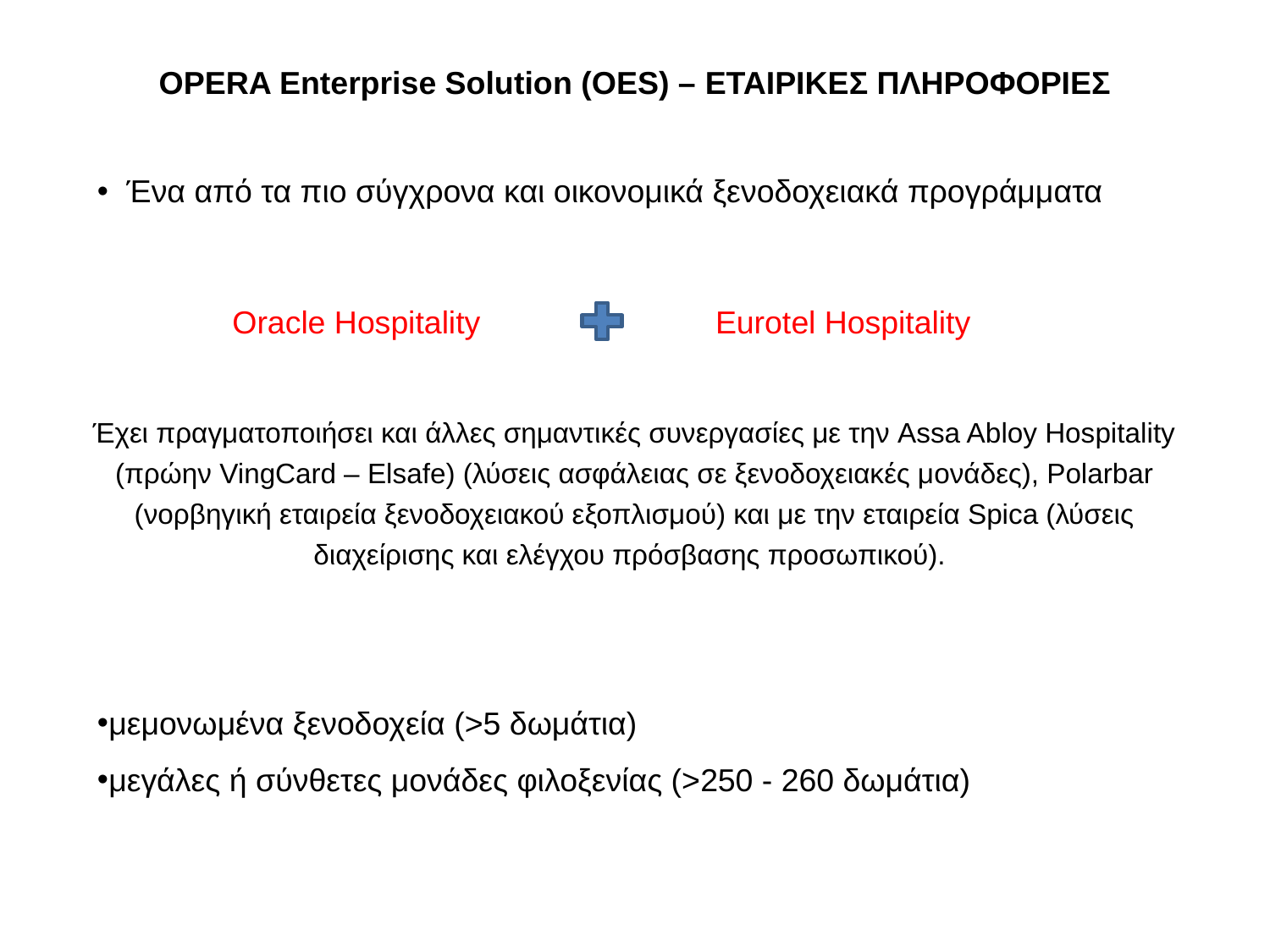

OPERA Enterprise Solution (OES) – ΕΤΑΙΡΙΚΕΣ ΠΛΗΡΟΦΟΡΙΕΣ
  Ένα από τα πιο σύγχρονα και οικονομικά ξενοδοχειακά προγράμματα
Oracle Hospitality

Eurotel Hospitality
Έχει πραγματοποιήσει και άλλες σημαντικές συνεργασίες με την Assa Abloy Hospitality (πρώην VingCard – Elsafe) (λύσεις ασφάλειας σε ξενοδοχειακές μονάδες), Polarbar (νορβηγική εταιρεία ξενοδοχειακού εξοπλισμού) και με την εταιρεία Spica (λύσεις διαχείρισης και ελέγχου πρόσβασης προσωπικού).
μεμονωμένα ξενοδοχεία (>5 δωμάτια)
μεγάλες ή σύνθετες μονάδες φιλοξενίας (>250 - 260 δωμάτια)